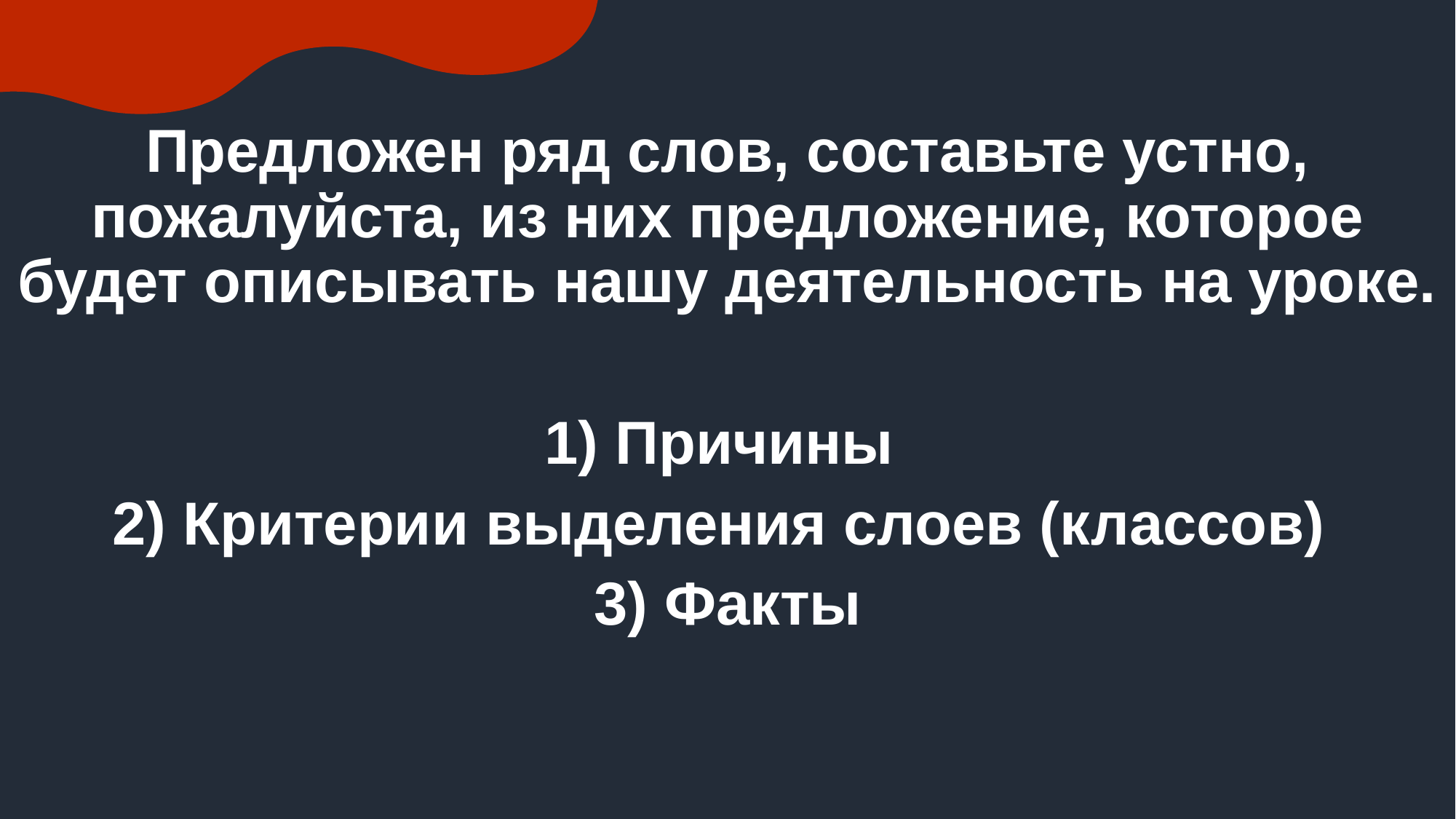

Предложен ряд слов, составьте устно, пожалуйста, из них предложение, которое будет описывать нашу деятельность на уроке.

1) Причины
2) Критерии выделения слоев (классов)
3) Факты